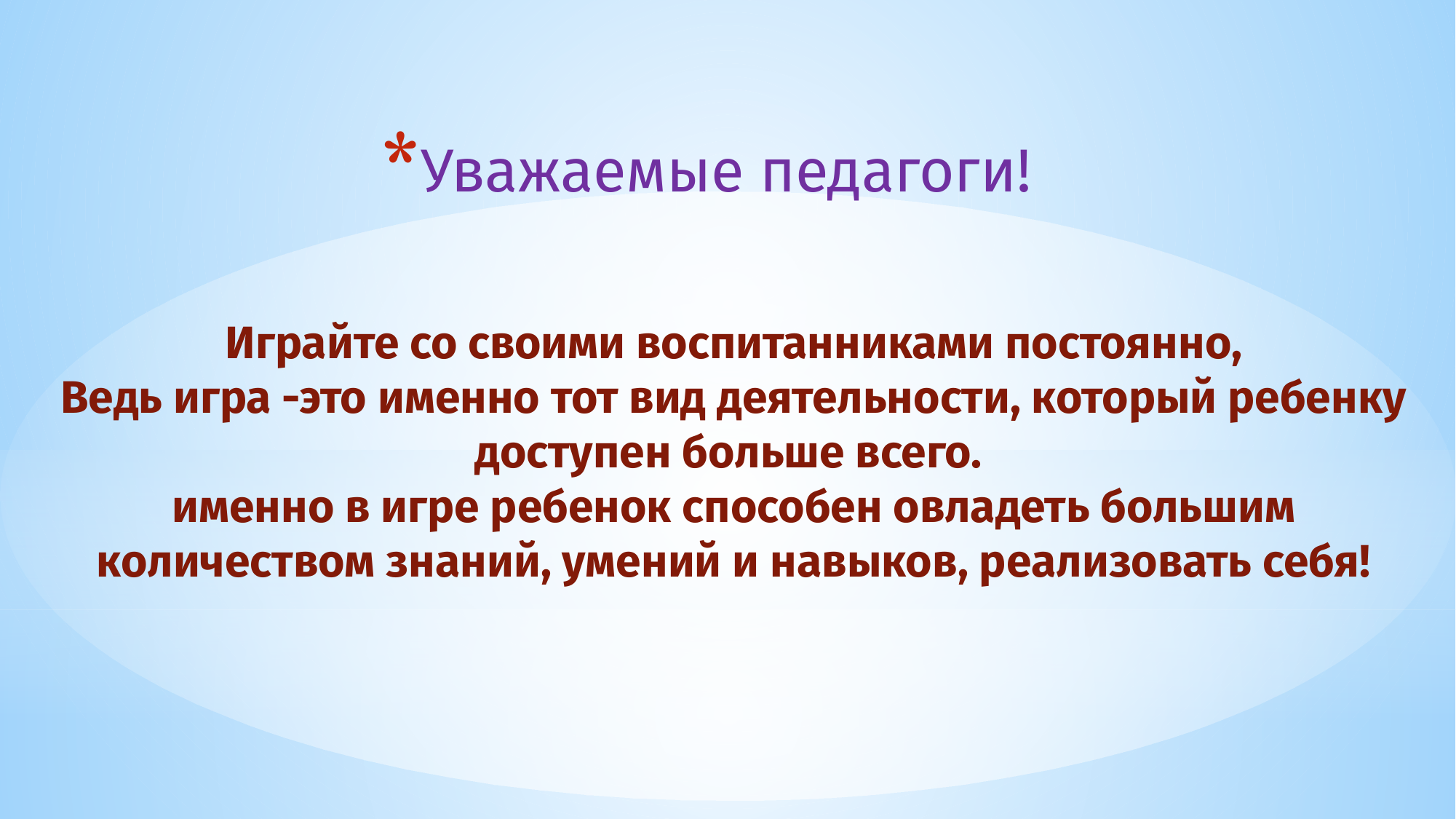

# Уважаемые педагоги! Играйте со своими воспитанниками постоянно, Ведь игра -это именно тот вид деятельности, который ребенку доступен больше всего. именно в игре ребенок способен овладеть большим количеством знаний, умений и навыков, реализовать себя!